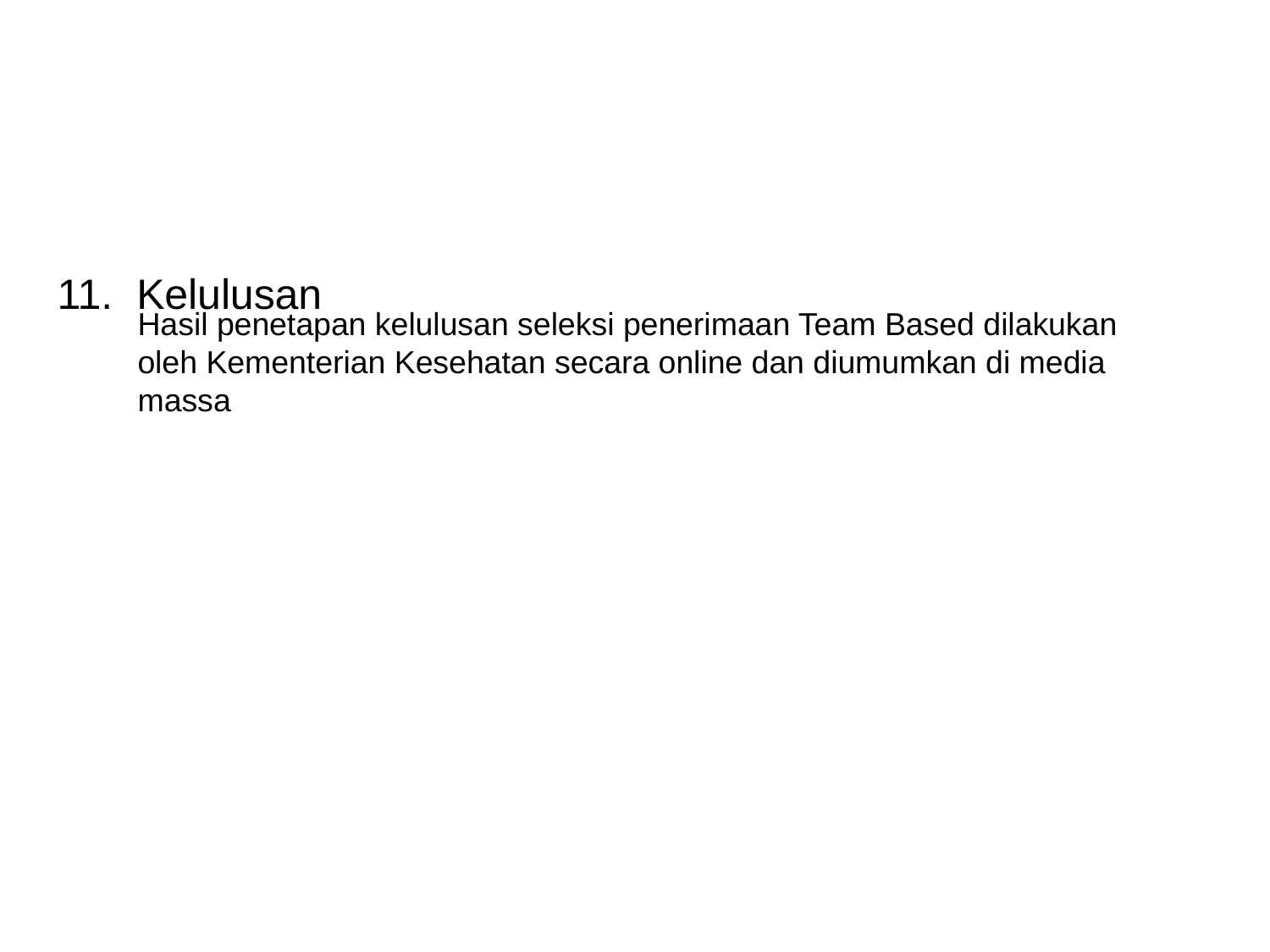

11.  Kelulusan
Hasil penetapan kelulusan seleksi penerimaan Team Based dilakukan oleh Kementerian Kesehatan secara online dan diumumkan di media massa